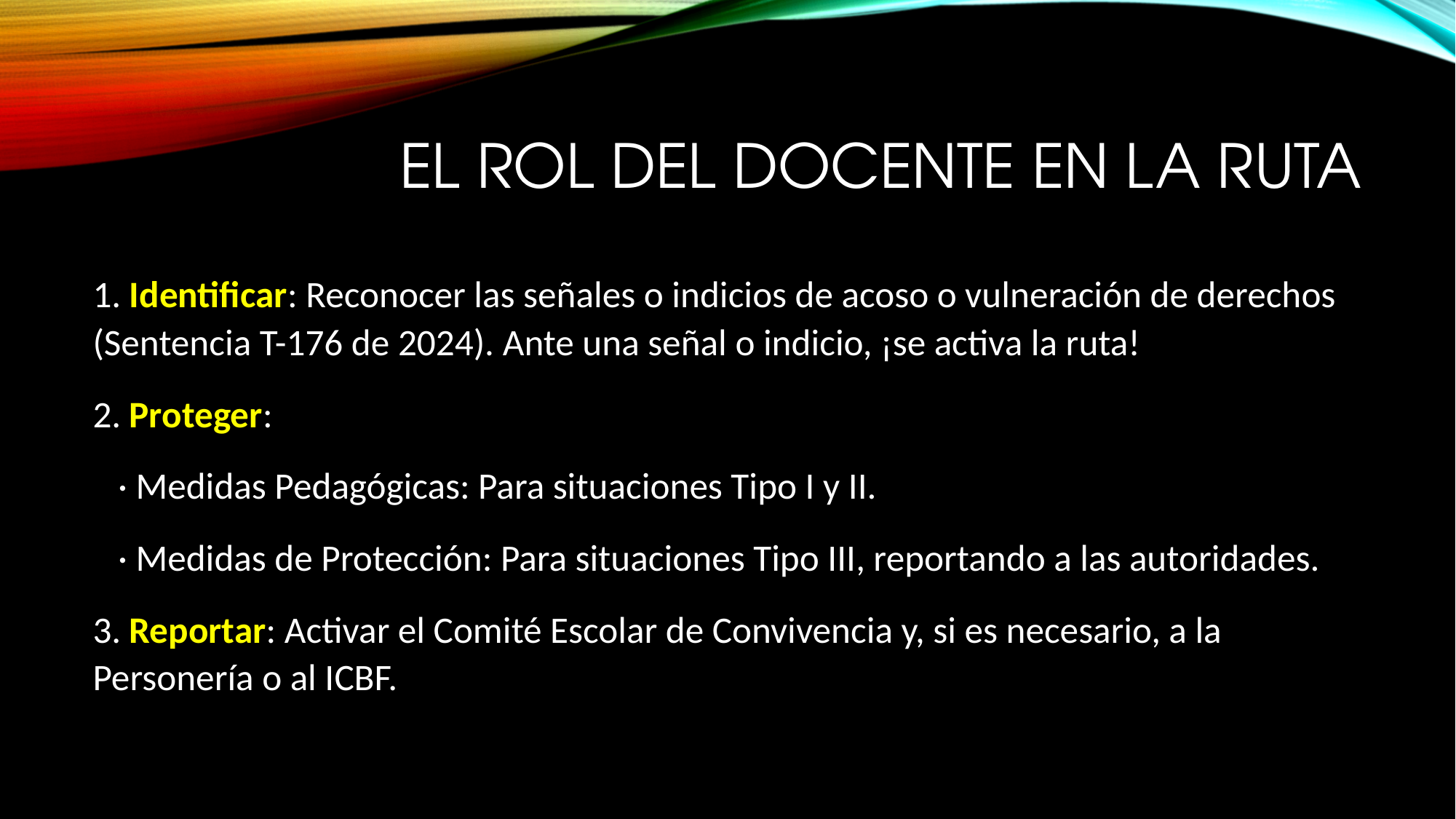

# El Rol del Docente en la Ruta
1. Identificar: Reconocer las señales o indicios de acoso o vulneración de derechos (Sentencia T-176 de 2024). Ante una señal o indicio, ¡se activa la ruta!
2. Proteger:
   · Medidas Pedagógicas: Para situaciones Tipo I y II.
   · Medidas de Protección: Para situaciones Tipo III, reportando a las autoridades.
3. Reportar: Activar el Comité Escolar de Convivencia y, si es necesario, a la Personería o al ICBF.